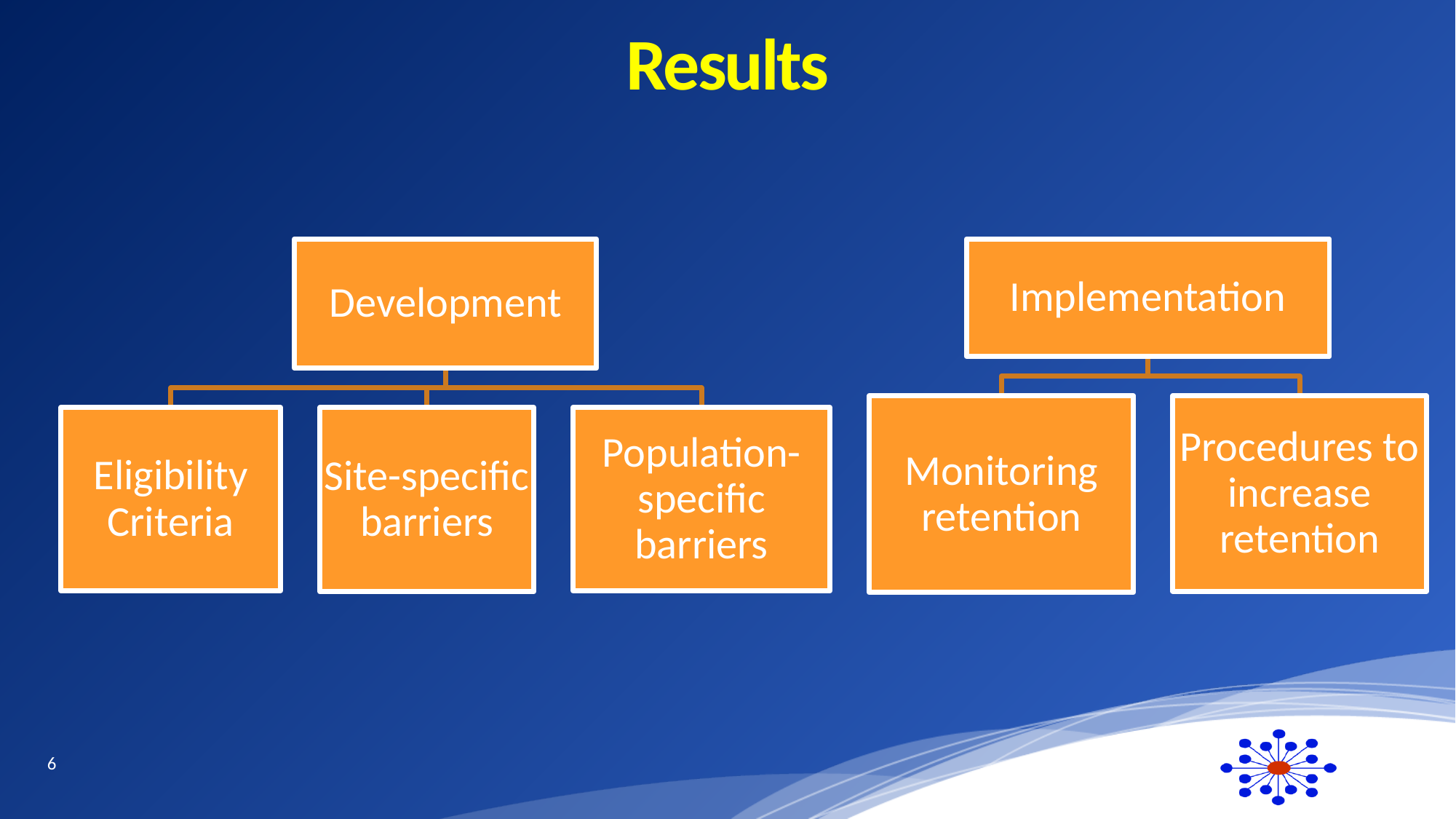

# Results
Development
Eligibility Criteria
Site-specific barriers
Population-specific barriers
Implementation
Monitoring retention
Procedures to increase retention